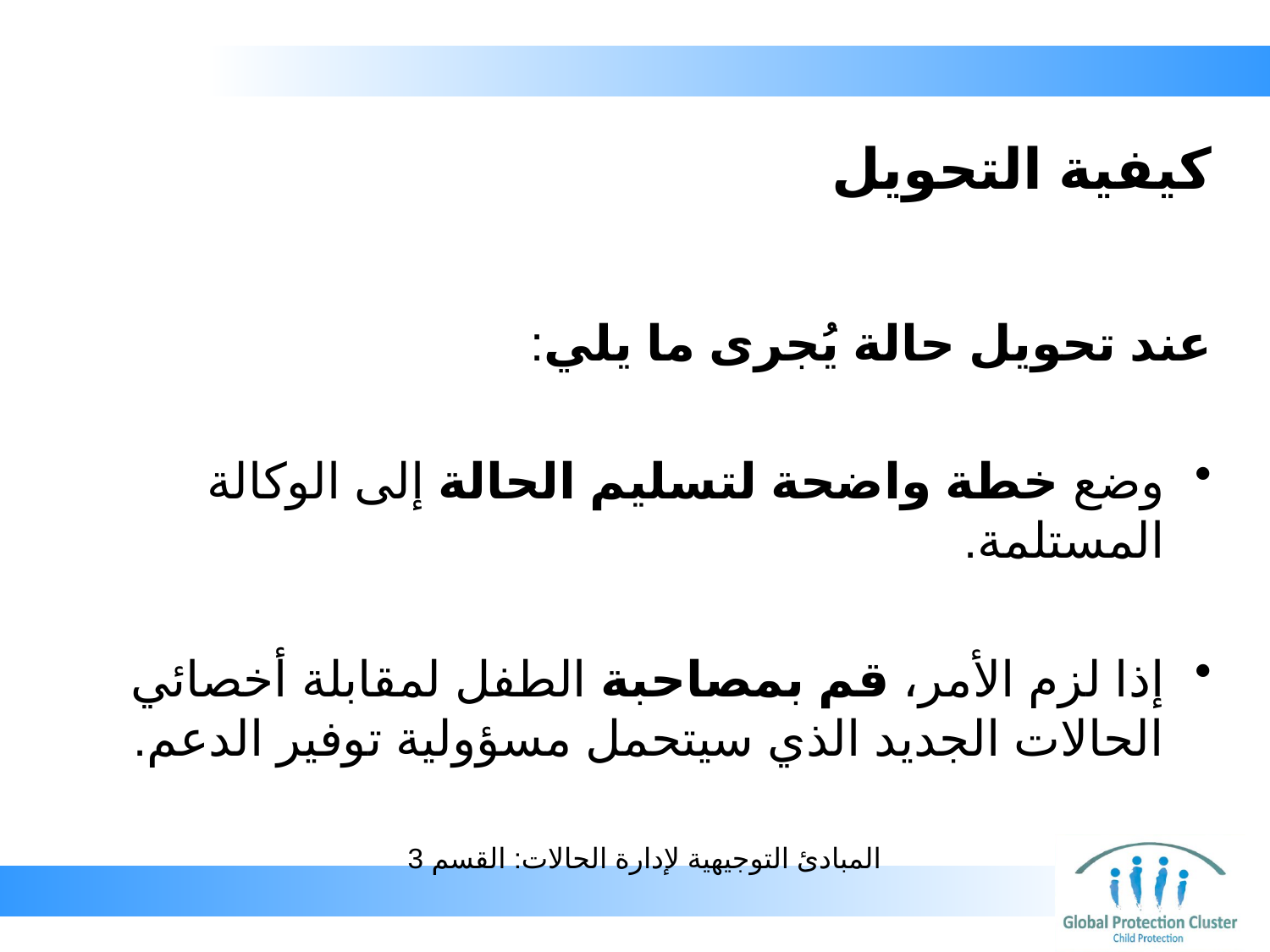

# كيفية التحويل

عند تحويل حالة يُجرى ما يلي:

وضع خطة واضحة لتسليم الحالة إلى الوكالة المستلمة.

إذا لزم الأمر، قم بمصاحبة الطفل لمقابلة أخصائي الحالات الجديد الذي سيتحمل مسؤولية توفير الدعم.

المبادئ التوجيهية لإدارة الحالات: القسم 3